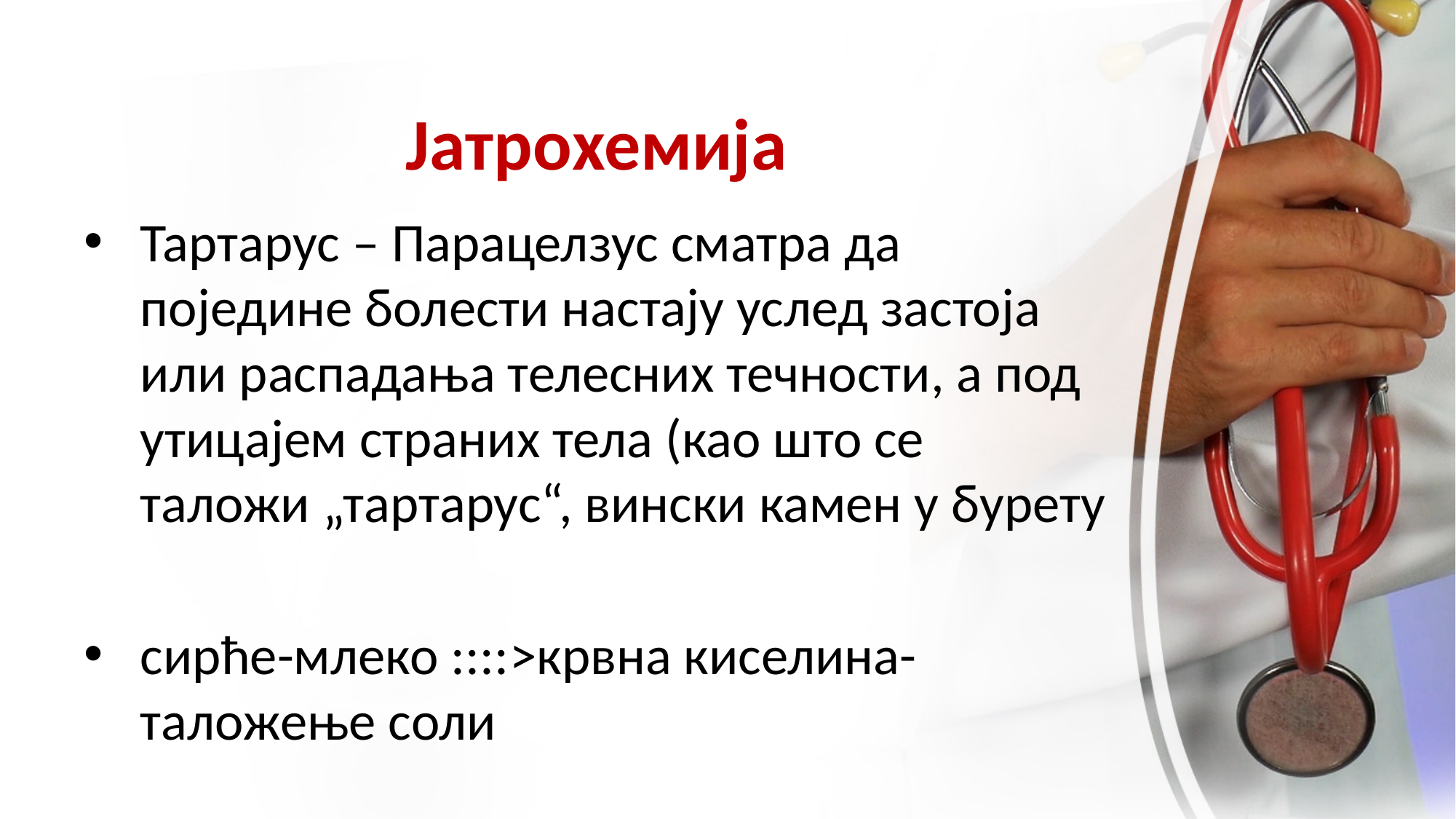

# Јатрохемија
Тартарус – Парацелзус сматра да поједине болести настају услед застоја или распадања телесних течности, а под утицајем страних тела (као што се таложи „тартарус“, вински камен у бурету

сирће-млеко ::::>крвна киселина-таложење соли